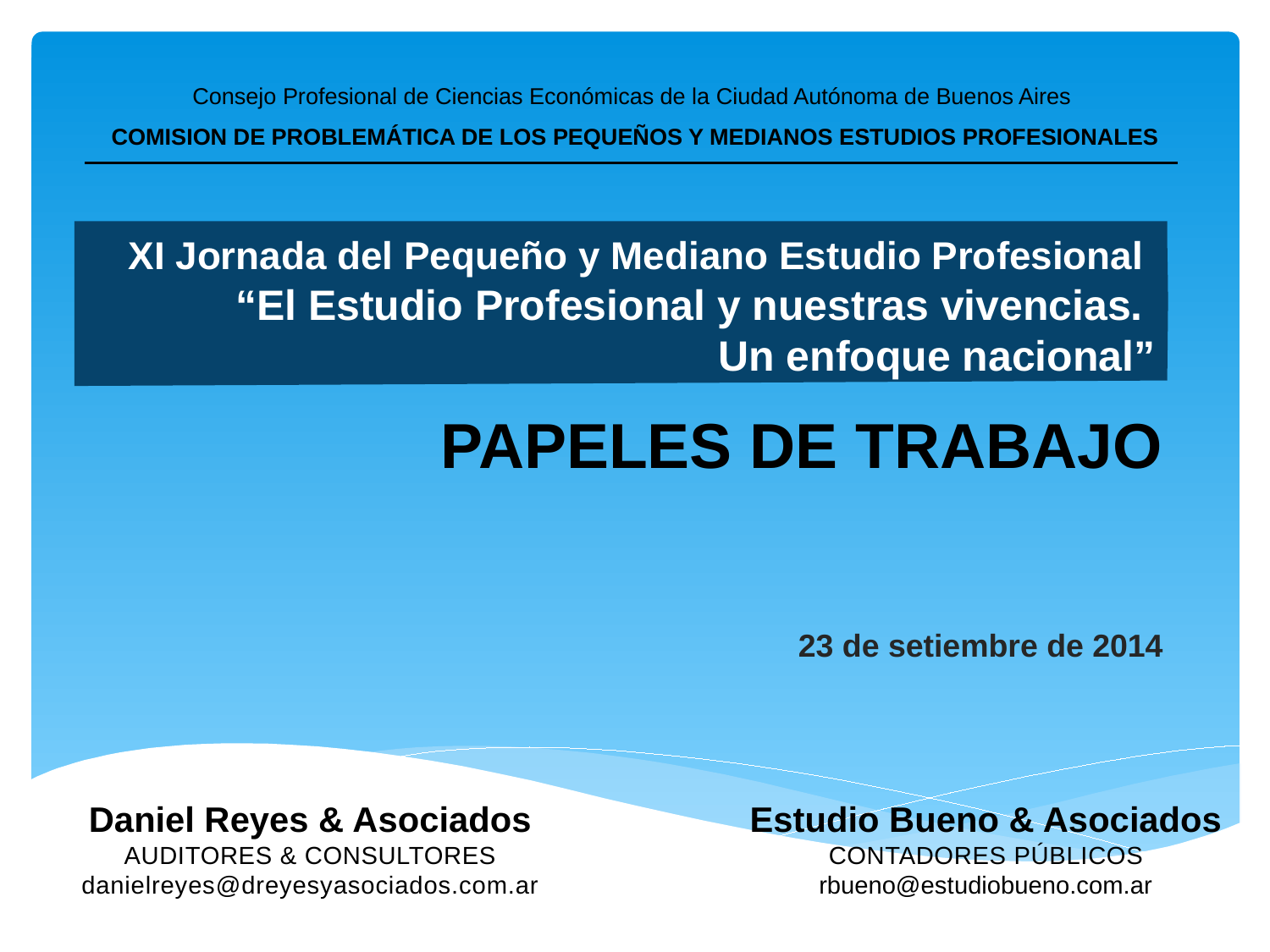

Consejo Profesional de Ciencias Económicas de la Ciudad Autónoma de Buenos Aires

COMISION DE PROBLEMÁTICA DE LOS PEQUEÑOS Y MEDIANOS ESTUDIOS PROFESIONALES

XI Jornada del Pequeño y Mediano Estudio Profesional
“El Estudio Profesional y nuestras vivencias.
Un enfoque nacional”
  PAPELES DE TRABAJO
 23 de setiembre de 2014
Daniel Reyes & Asociados
AUDITORES & CONSULTORES
danielreyes@dreyesyasociados.com.ar
Estudio Bueno & Asociados
CONTADORES PÚBLICOS
rbueno@estudiobueno.com.ar